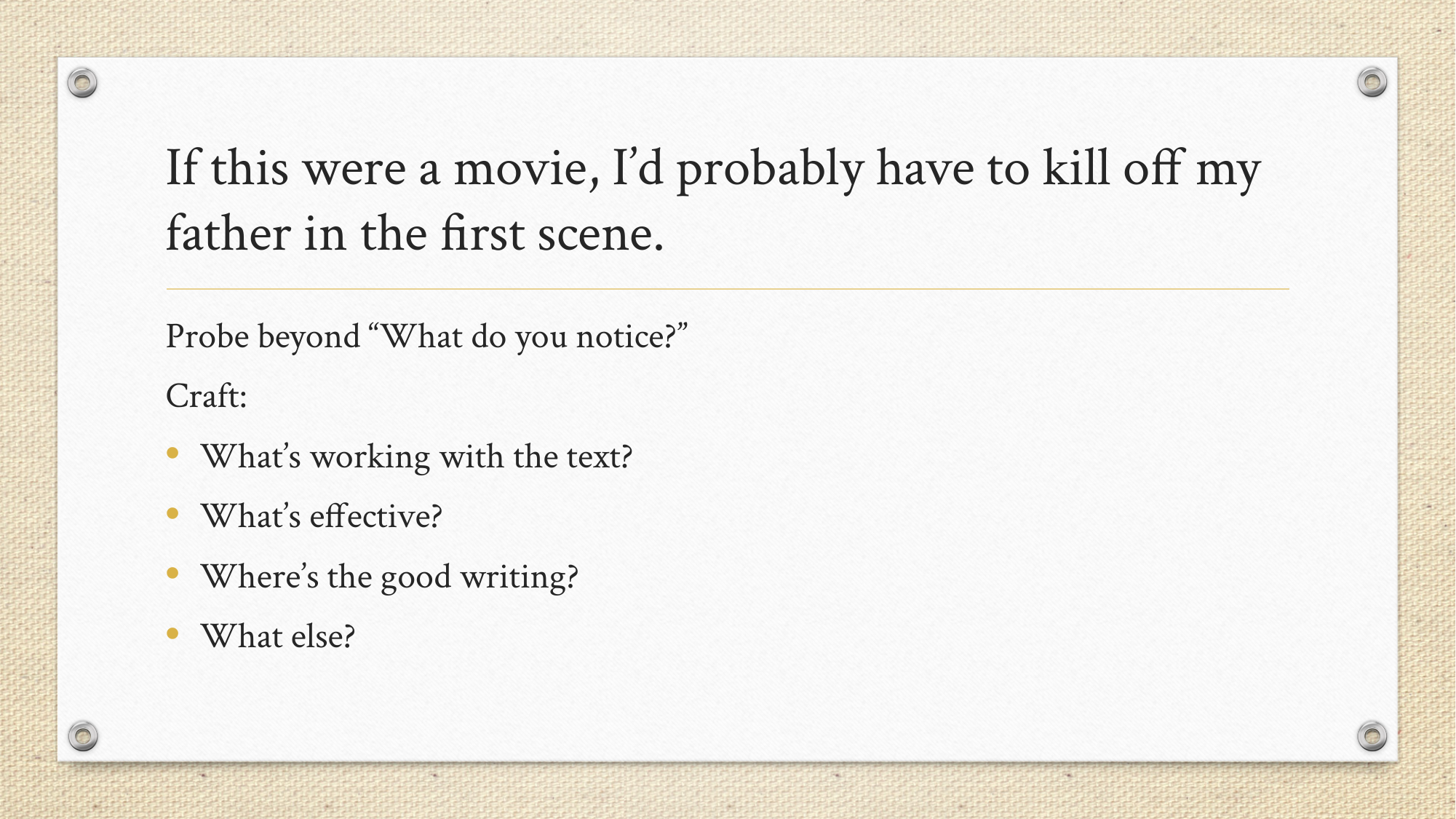

# If this were a movie, I’d probably have to kill off my father in the first scene.
Probe beyond “What do you notice?”
Craft:
What’s working with the text?
What’s effective?
Where’s the good writing?
What else?